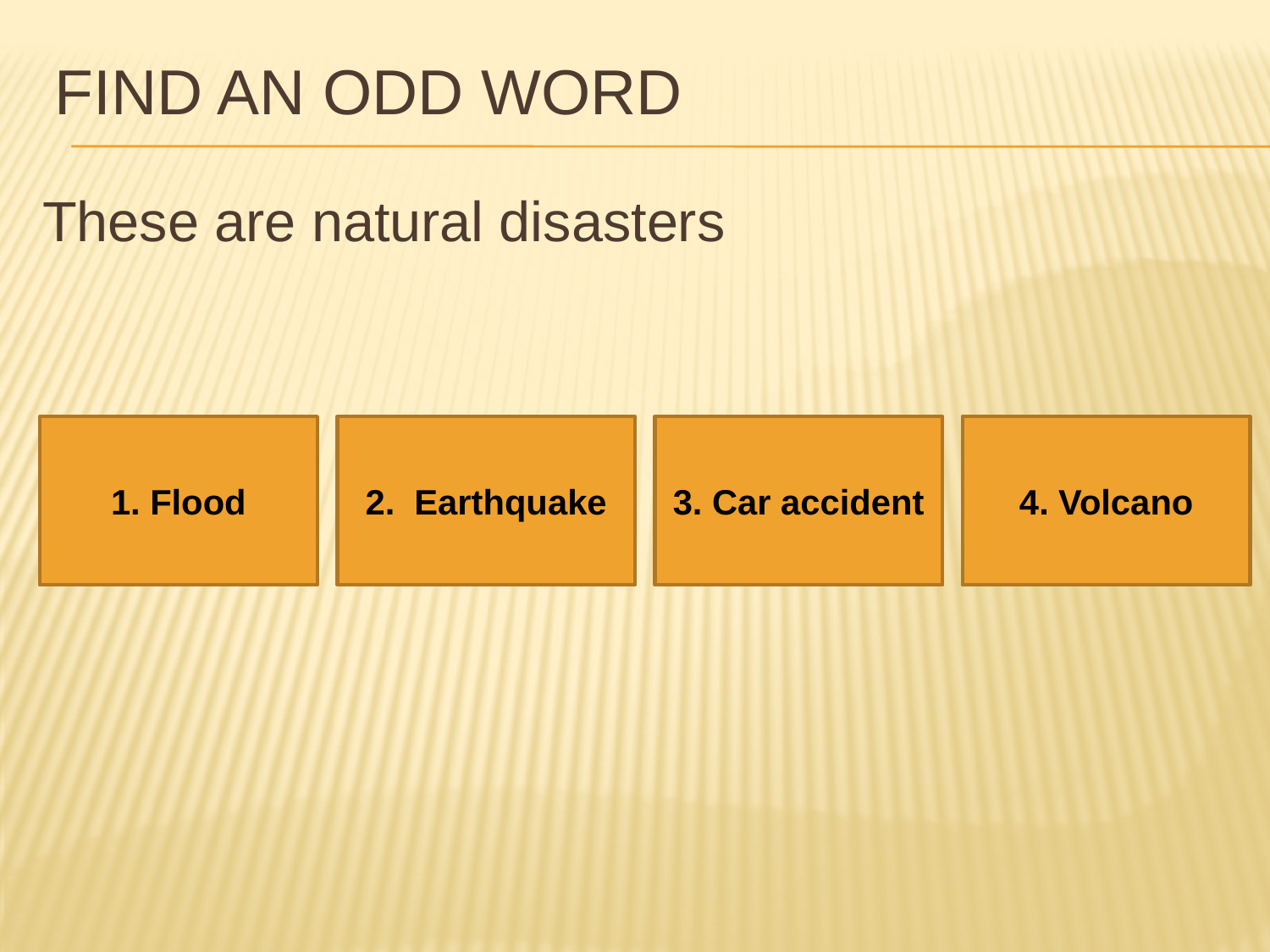

# Find an odd word
These are natural disasters
1. Flood
2.  Earthquake
3. Car accident
4. Volcano